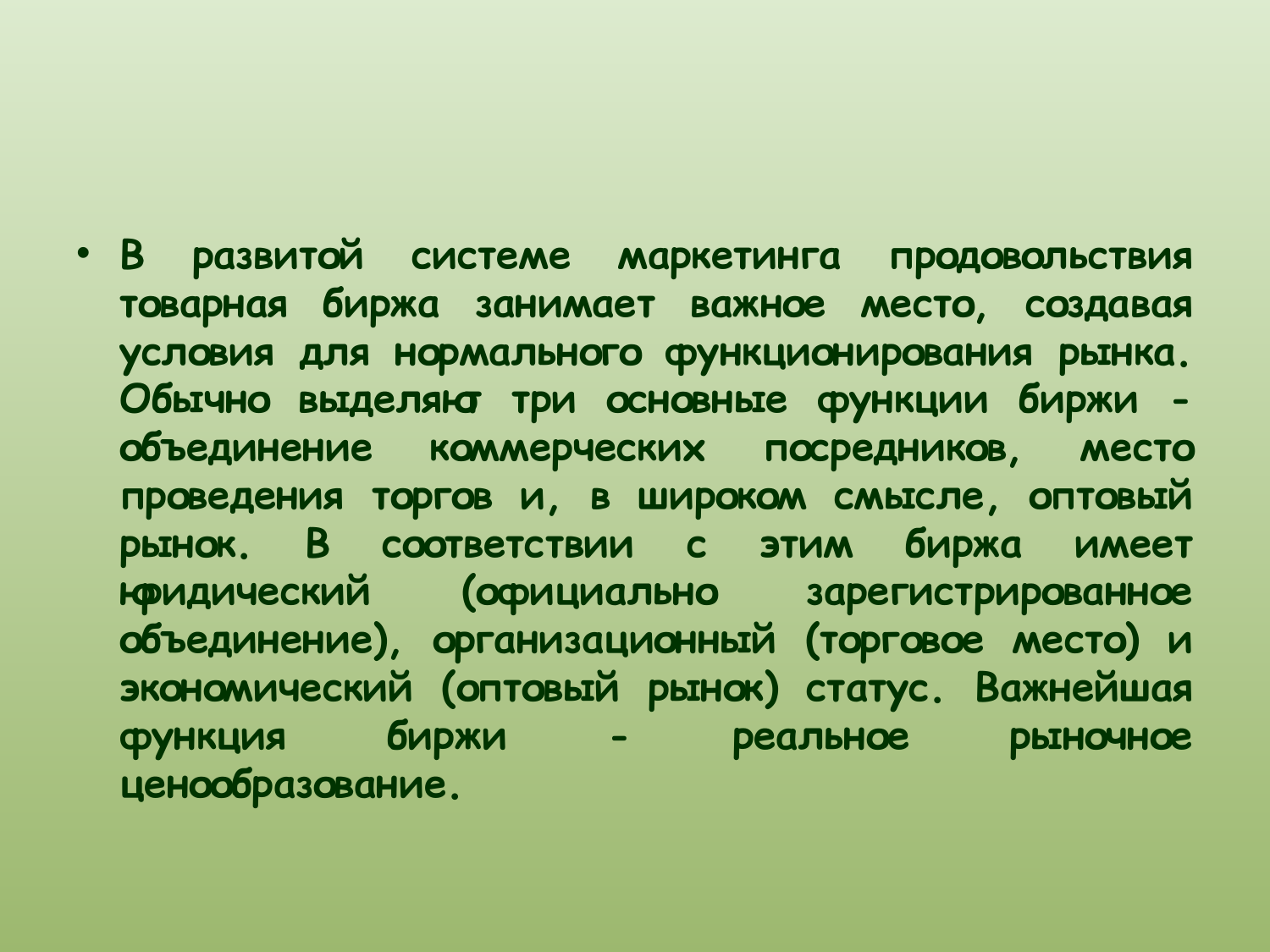

В развитой системе маркетинга продовольствия товарная биржа занимает важное место, создавая условия для нормального функционирования рынка. Обычно выделяют три основные функции биржи - объединение коммерческих посредников, место проведения торгов и, в широком смысле, оптовый рынок. В соответствии с этим биржа имеет юридический (официально зарегистрированное объединение), организационный (торговое место) и экономический (оптовый рынок) статус. Важнейшая функция биржи - реальное рыночное ценообразование.